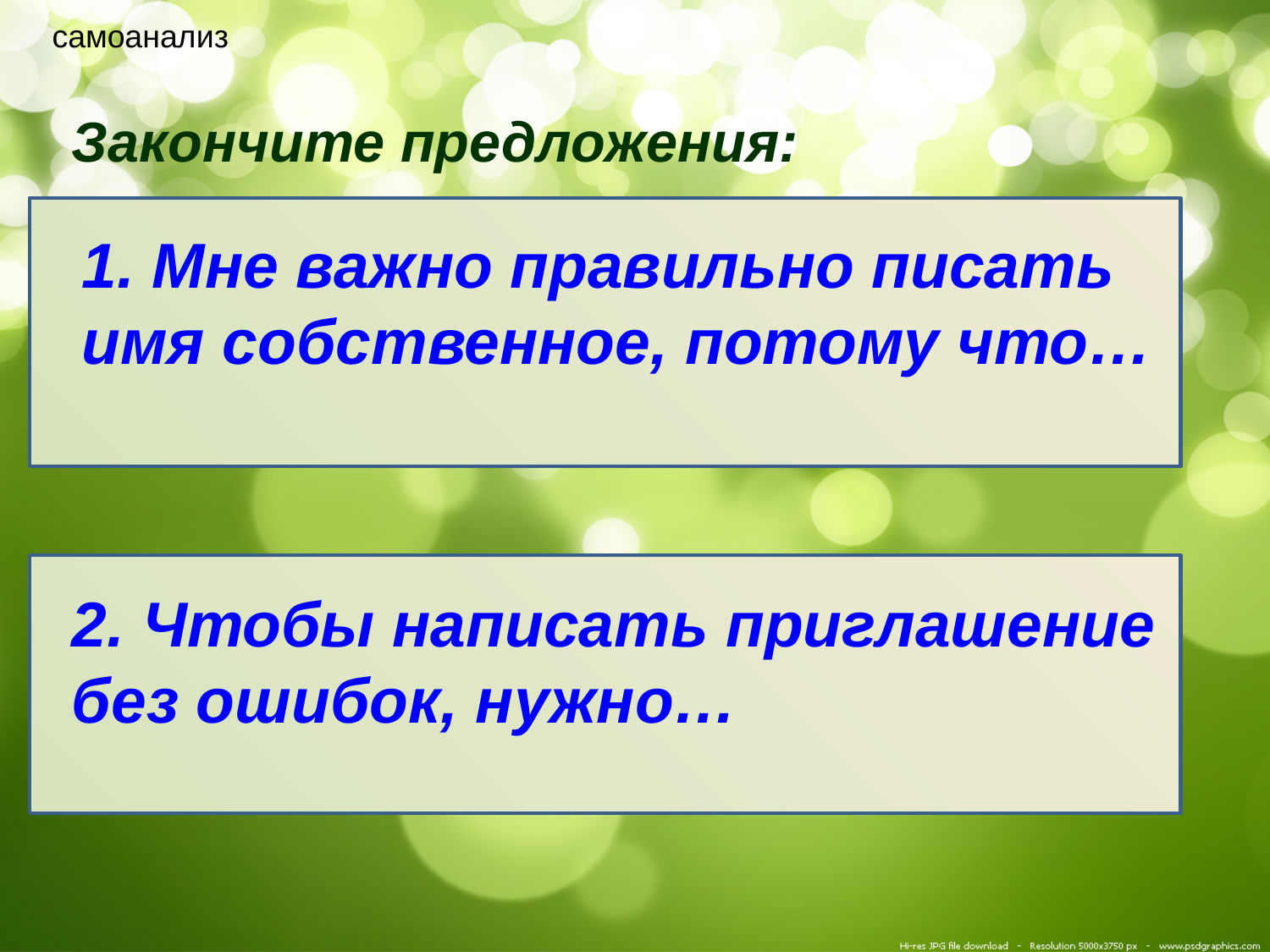

самоанализ
Закончите предложения:

1. Мне важно правильно писать имя собственное, потому что…

2. Чтобы написать приглашение без ошибок, нужно…